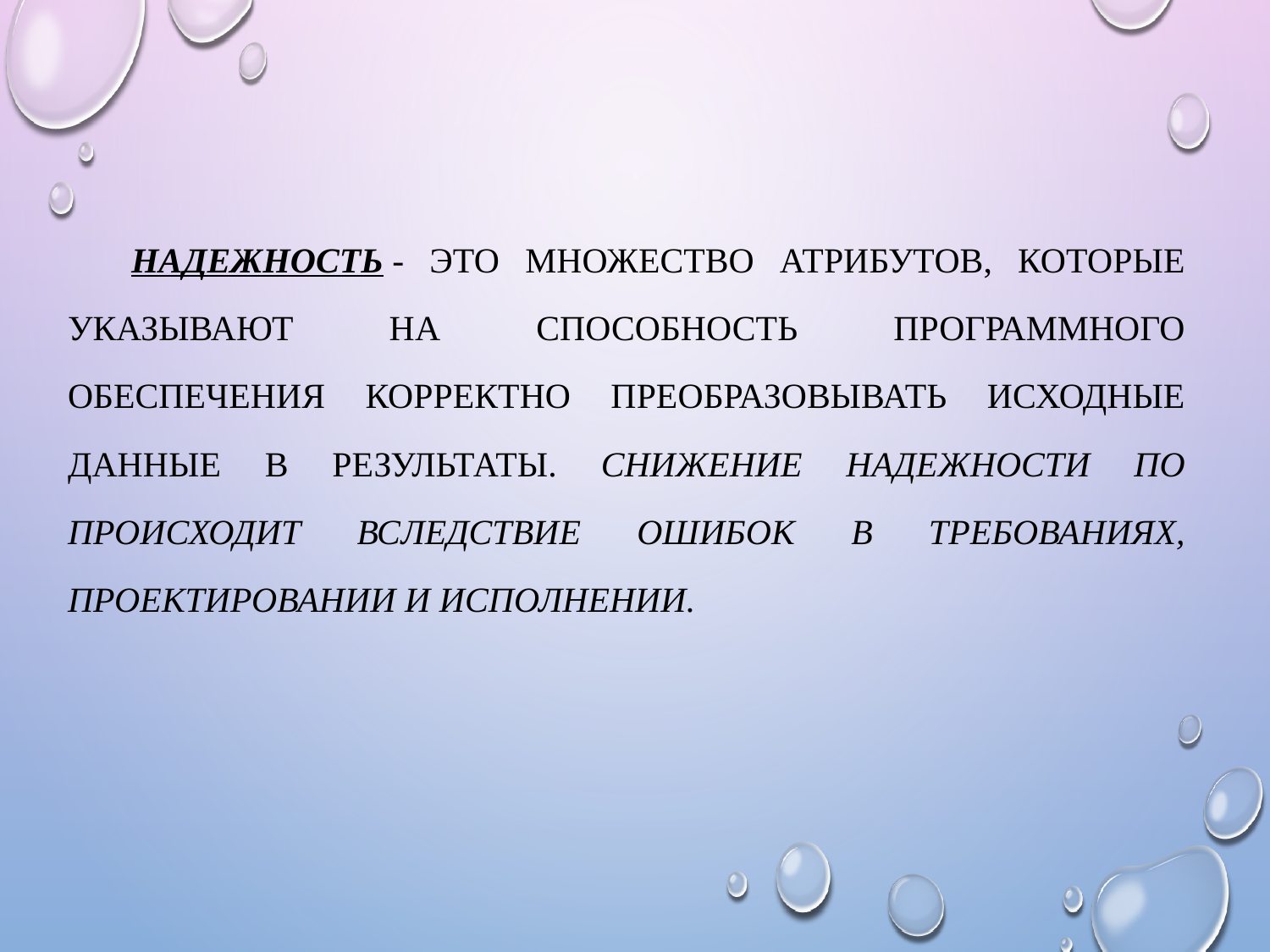

Надежность - это множество атрибутов, которые указывают на способность программного обеспечения корректно преобразовывать исходные данные в результаты. Снижение надежности ПО происходит вследствие ошибок в требованиях, проектировании и исполнении.